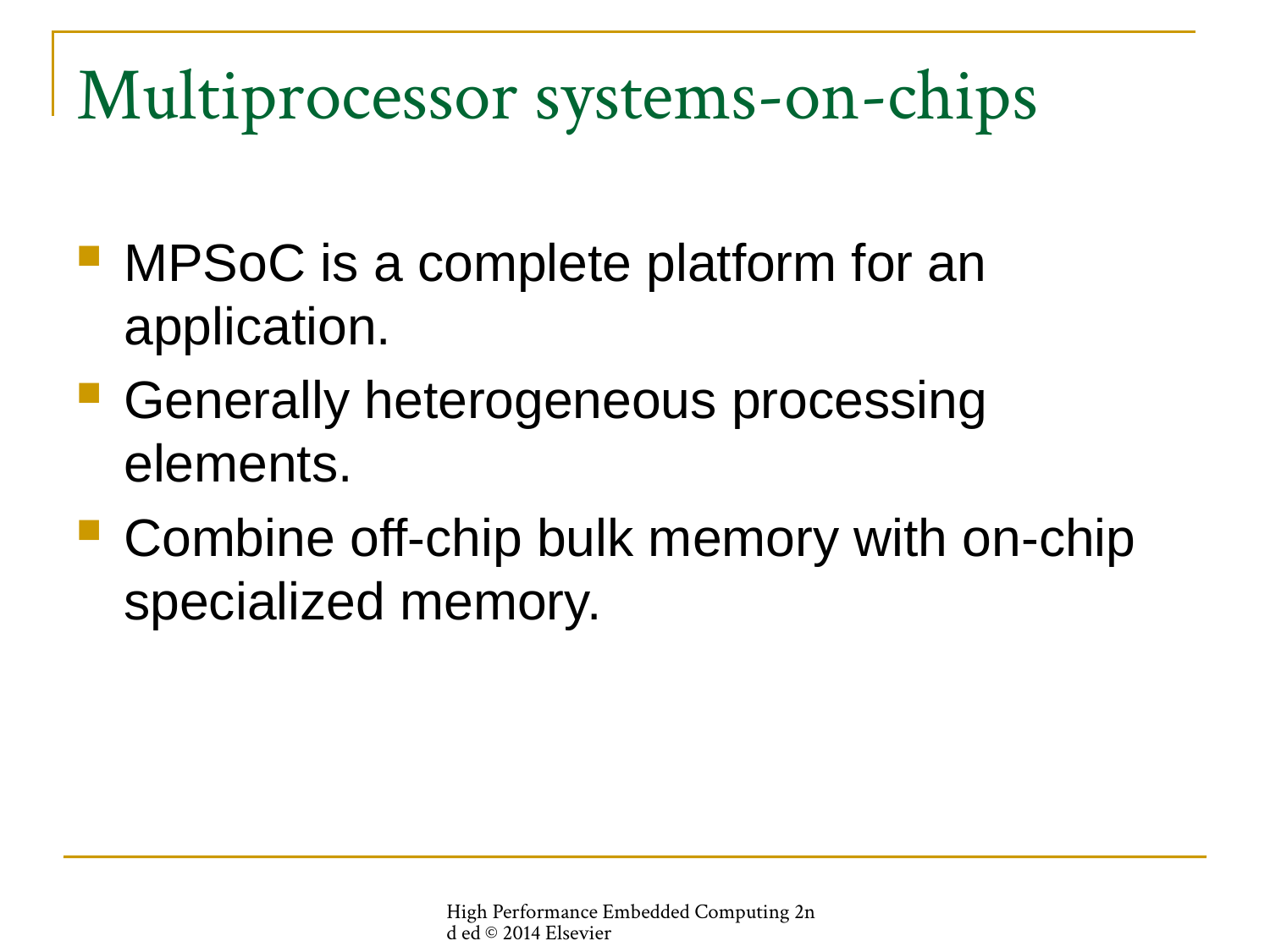

# Multiprocessor systems-on-chips
MPSoC is a complete platform for an application.
Generally heterogeneous processing elements.
Combine off-chip bulk memory with on-chip specialized memory.
High Performance Embedded Computing 2nd ed © 2014 Elsevier